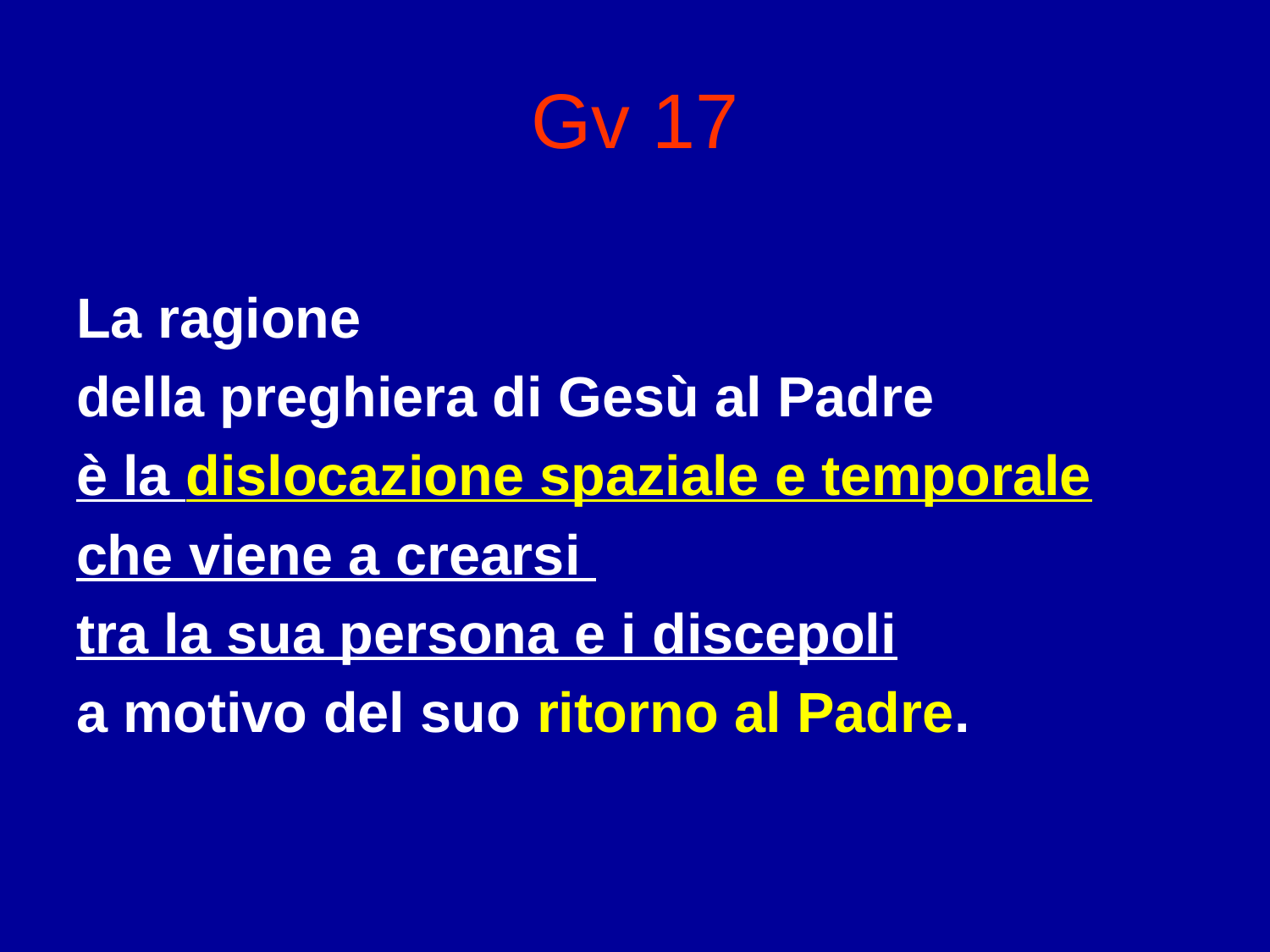

# Gv 17

La ragione
della preghiera di Gesù al Padre
è la dislocazione spaziale e temporale
che viene a crearsi
tra la sua persona e i discepoli
a motivo del suo ritorno al Padre.